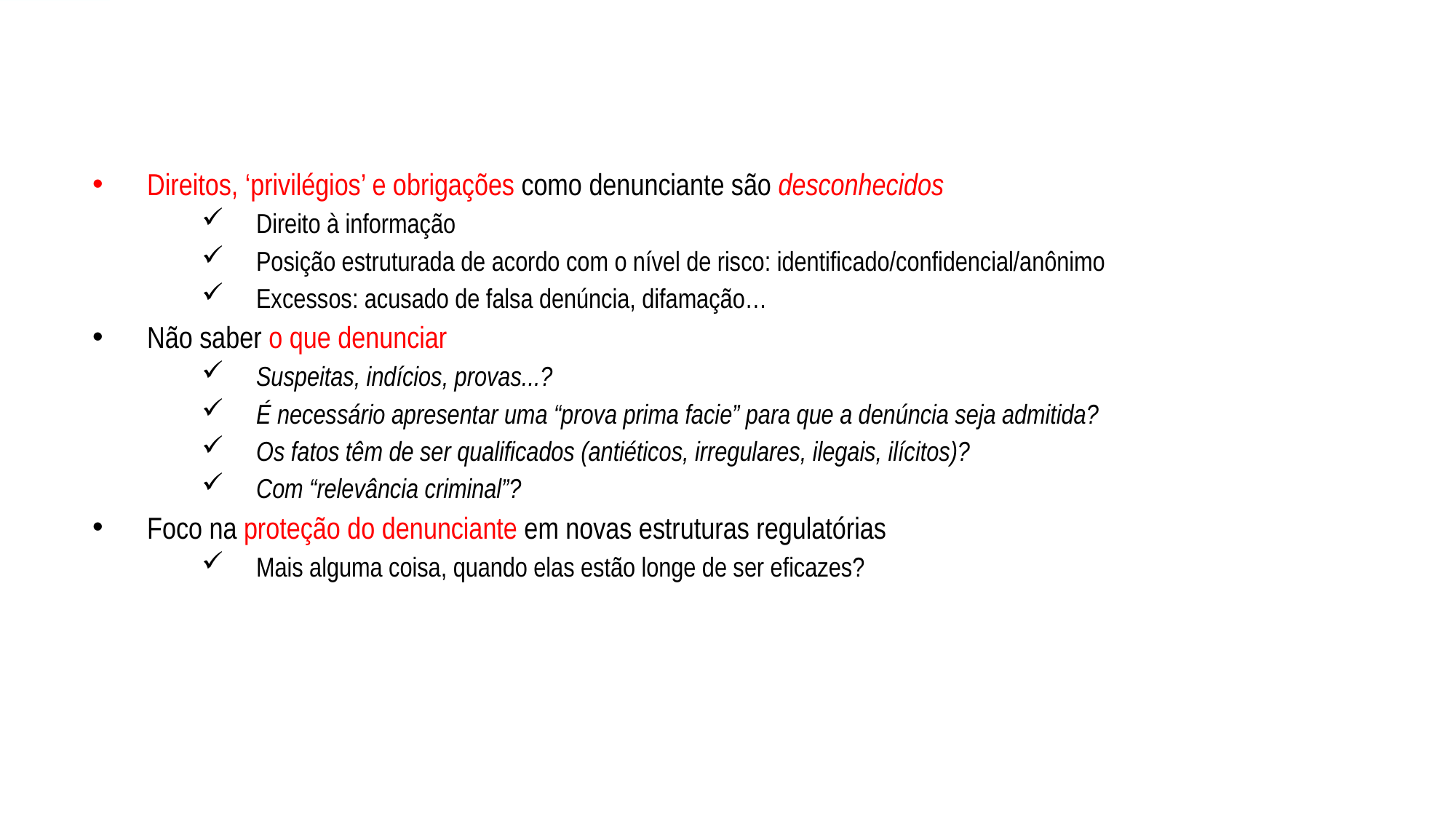

Direitos, ‘privilégios’ e obrigações como denunciante são desconhecidos
Direito à informação
Posição estruturada de acordo com o nível de risco: identificado/confidencial/anônimo
Excessos: acusado de falsa denúncia, difamação…
Não saber o que denunciar
Suspeitas, indícios, provas...?
É necessário apresentar uma “prova prima facie” para que a denúncia seja admitida?
Os fatos têm de ser qualificados (antiéticos, irregulares, ilegais, ilícitos)?
Com “relevância criminal”?
Foco na proteção do denunciante em novas estruturas regulatórias
Mais alguma coisa, quando elas estão longe de ser eficazes?